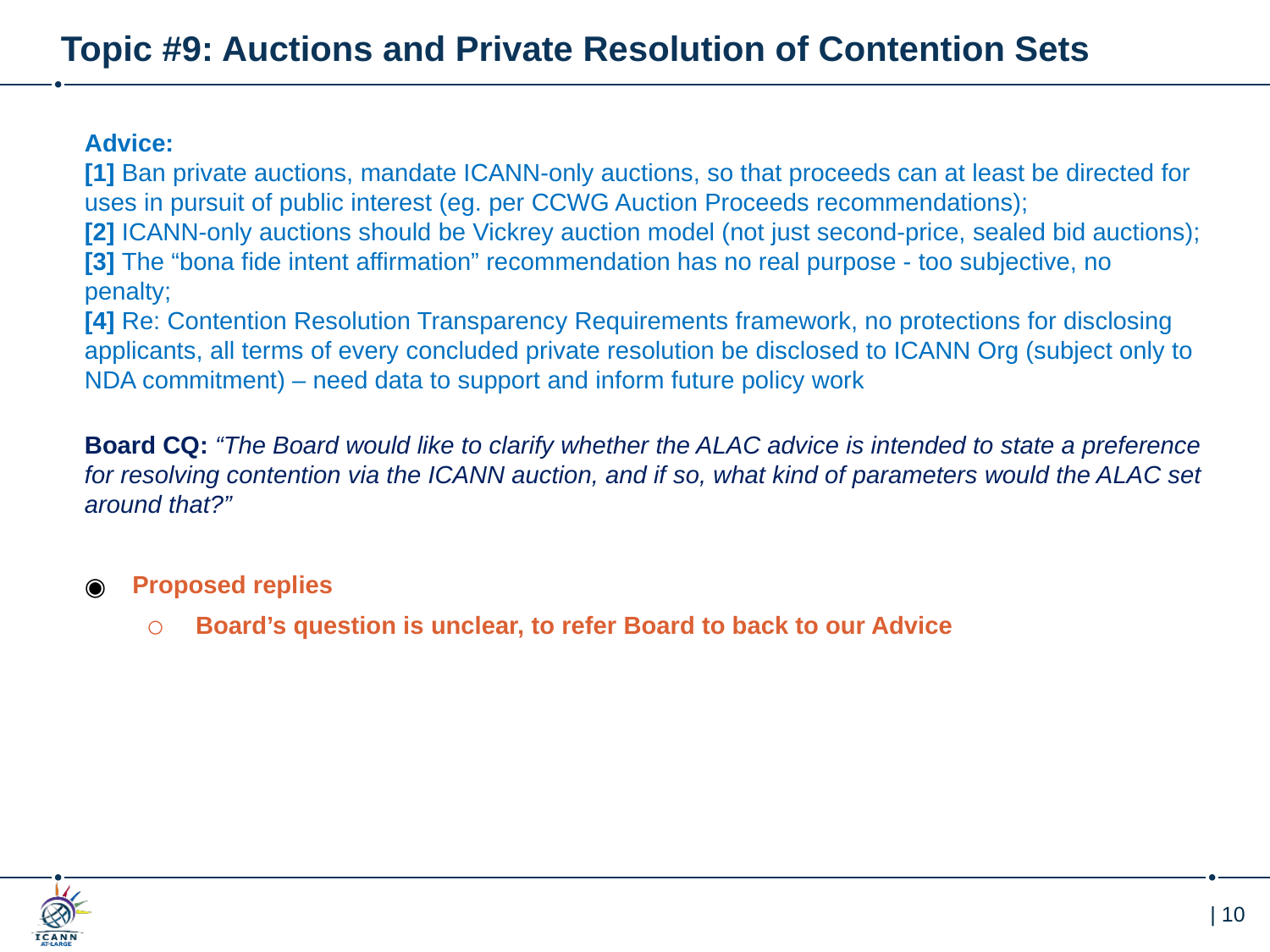

# Topic #9: Auctions and Private Resolution of Contention Sets
Advice:
[1] Ban private auctions, mandate ICANN-only auctions, so that proceeds can at least be directed for uses in pursuit of public interest (eg. per CCWG Auction Proceeds recommendations);
[2] ICANN-only auctions should be Vickrey auction model (not just second-price, sealed bid auctions);
[3] The “bona fide intent affirmation” recommendation has no real purpose - too subjective, no penalty;
[4] Re: Contention Resolution Transparency Requirements framework, no protections for disclosing applicants, all terms of every concluded private resolution be disclosed to ICANN Org (subject only to NDA commitment) – need data to support and inform future policy work

Board CQ: “The Board would like to clarify whether the ALAC advice is intended to state a preference for resolving contention via the ICANN auction, and if so, what kind of parameters would the ALAC set around that?”

Proposed replies
Board’s question is unclear, to refer Board to back to our Advice